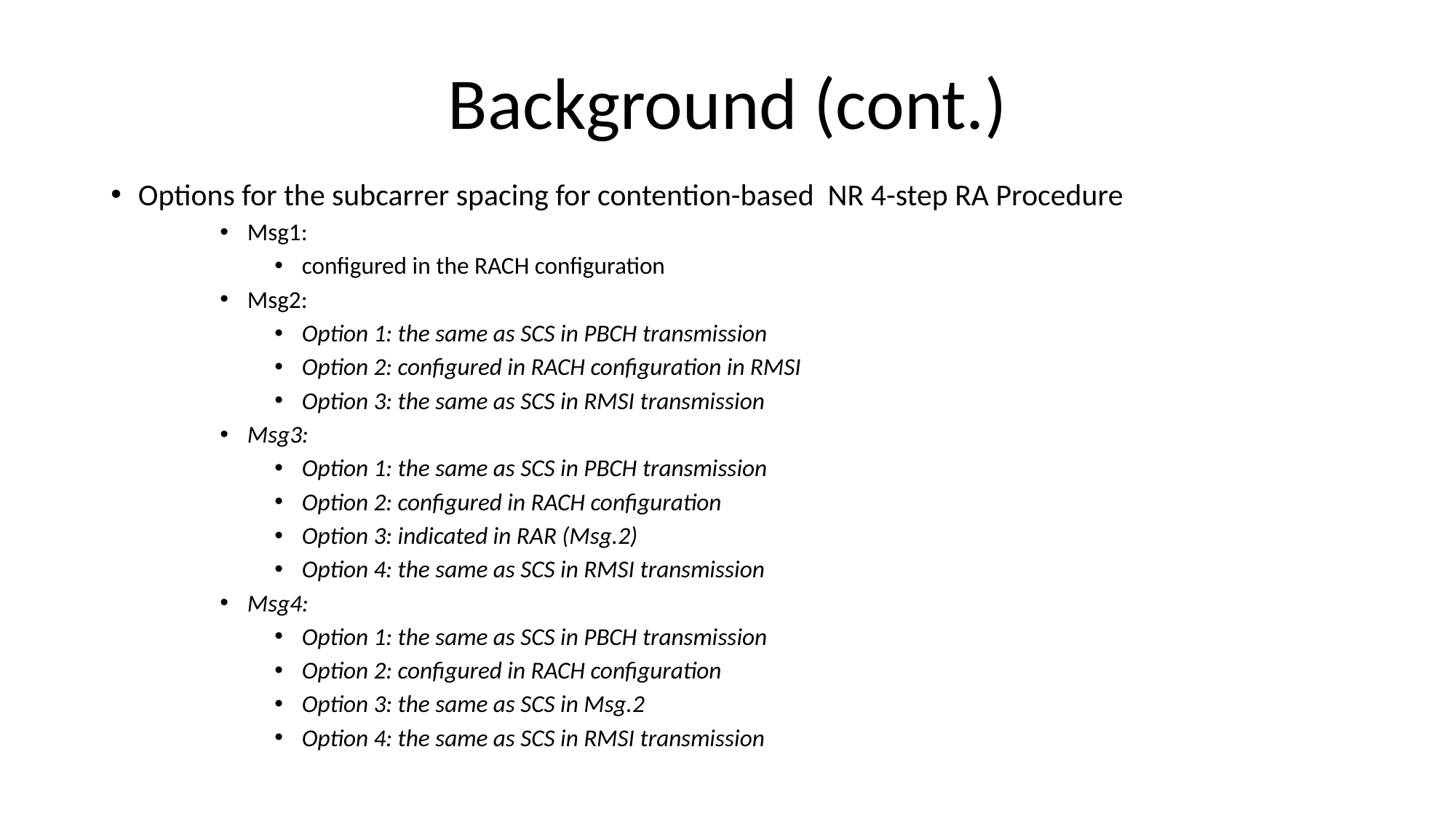

# Background (cont.)
Options for the subcarrer spacing for contention-based  NR 4-step RA Procedure
Msg1:
configured in the RACH configuration
Msg2:
Option 1: the same as SCS in PBCH transmission
Option 2: configured in RACH configuration in RMSI
Option 3: the same as SCS in RMSI transmission
Msg3:
Option 1: the same as SCS in PBCH transmission
Option 2: configured in RACH configuration
Option 3: indicated in RAR (Msg.2)
Option 4: the same as SCS in RMSI transmission
Msg4:
Option 1: the same as SCS in PBCH transmission
Option 2: configured in RACH configuration
Option 3: the same as SCS in Msg.2
Option 4: the same as SCS in RMSI transmission